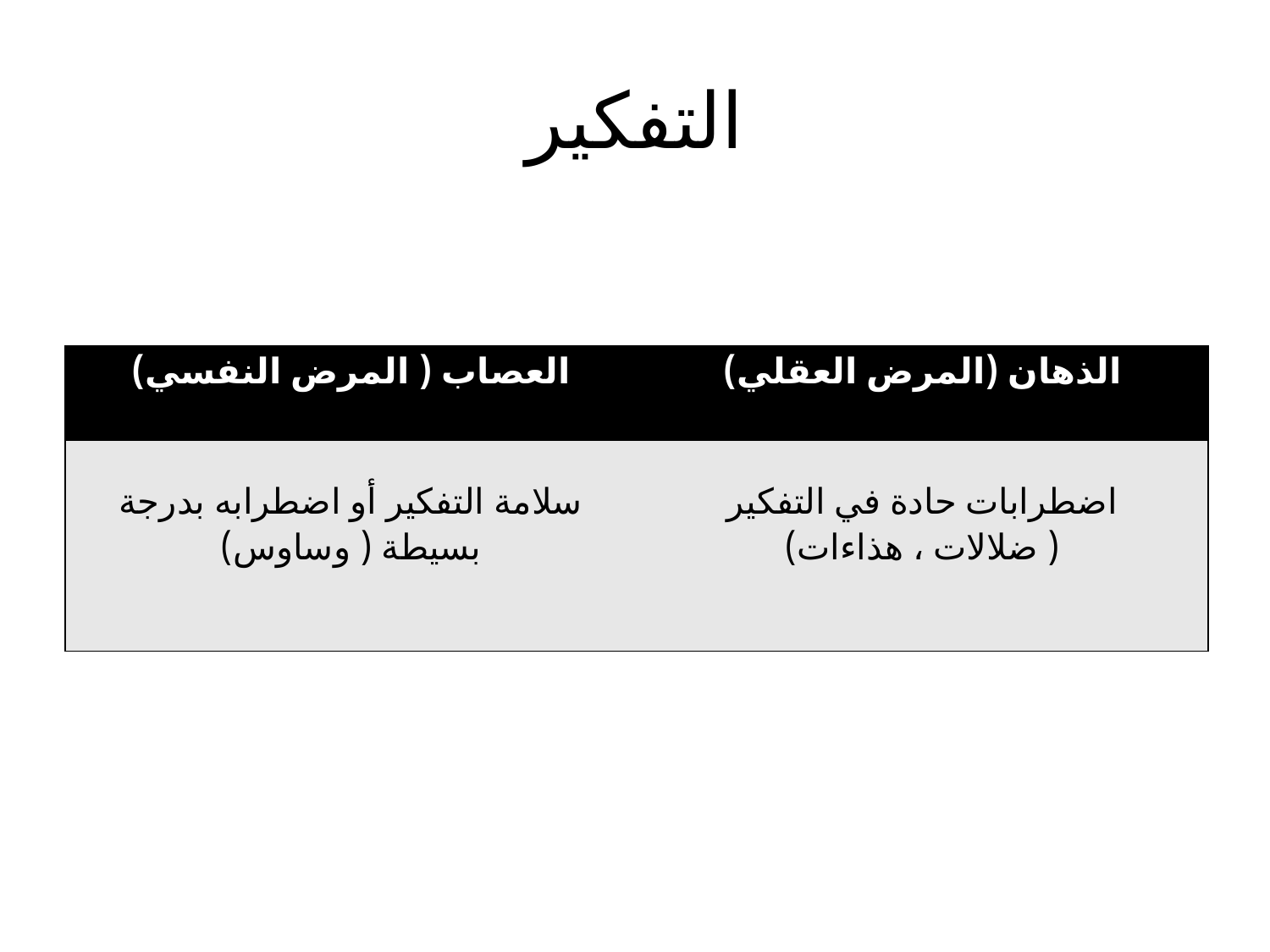

# التفكير
| العصاب ( المرض النفسي) | الذهان (المرض العقلي) |
| --- | --- |
| سلامة التفكير أو اضطرابه بدرجة بسيطة ( وساوس) | اضطرابات حادة في التفكير ( ضلالات ، هذاءات) |